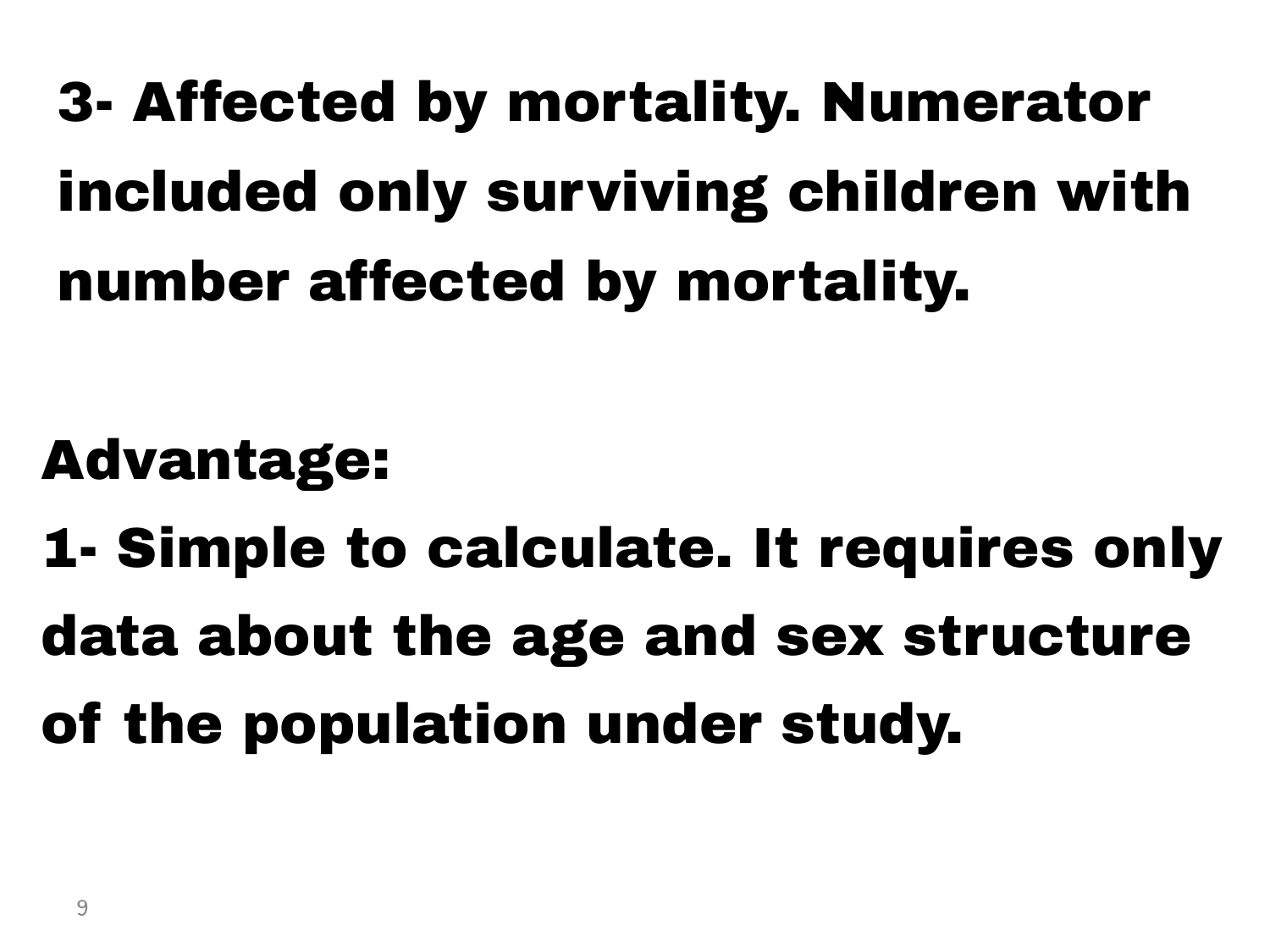

3- Affected by mortality. Numerator included only surviving children with number affected by mortality.
Advantage:
1- Simple to calculate. It requires only data about the age and sex structure of the population under study.
9